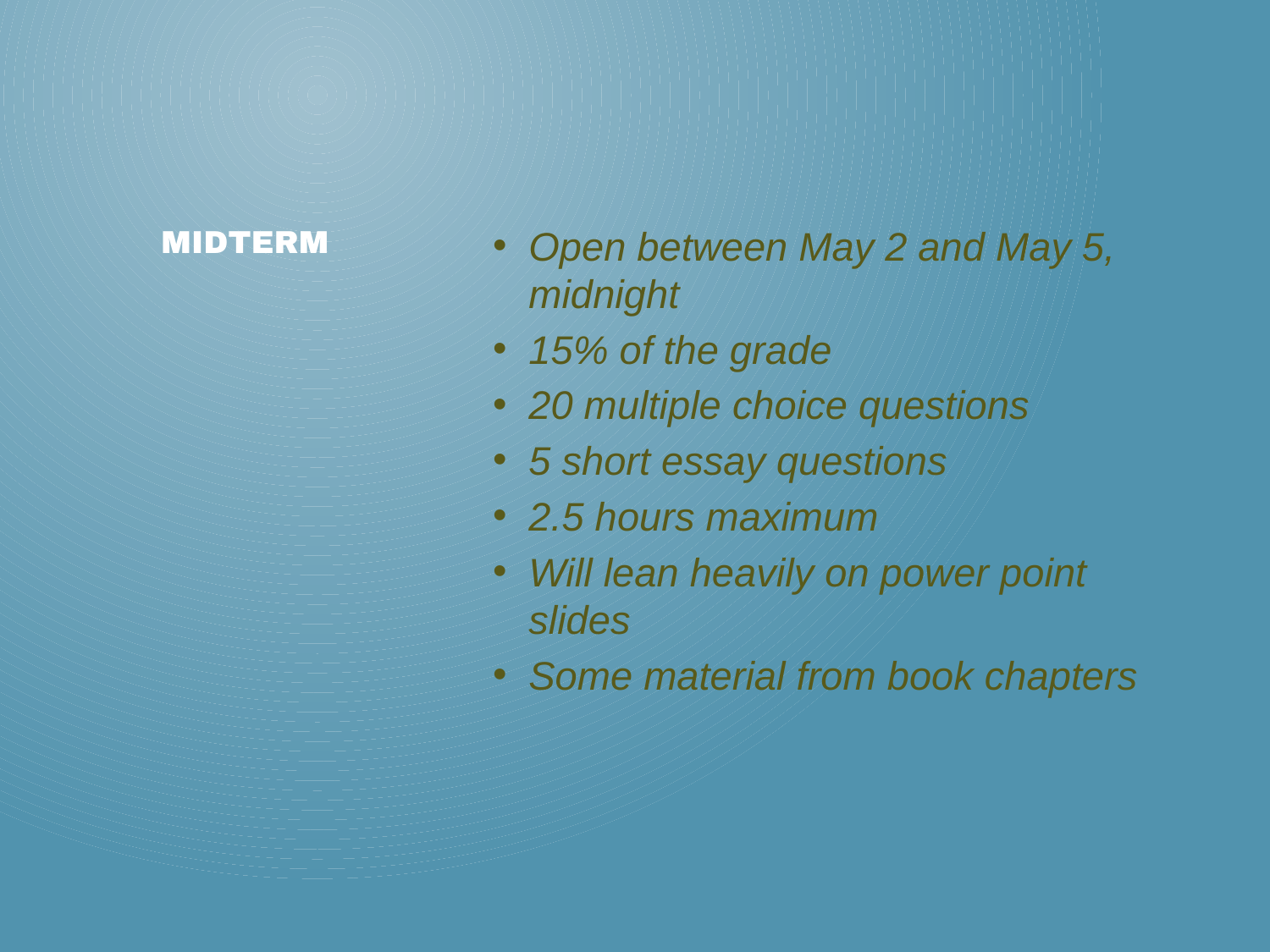

Open between May 2 and May 5, midnight
15% of the grade
20 multiple choice questions
5 short essay questions
2.5 hours maximum
Will lean heavily on power point slides
Some material from book chapters

# midterm